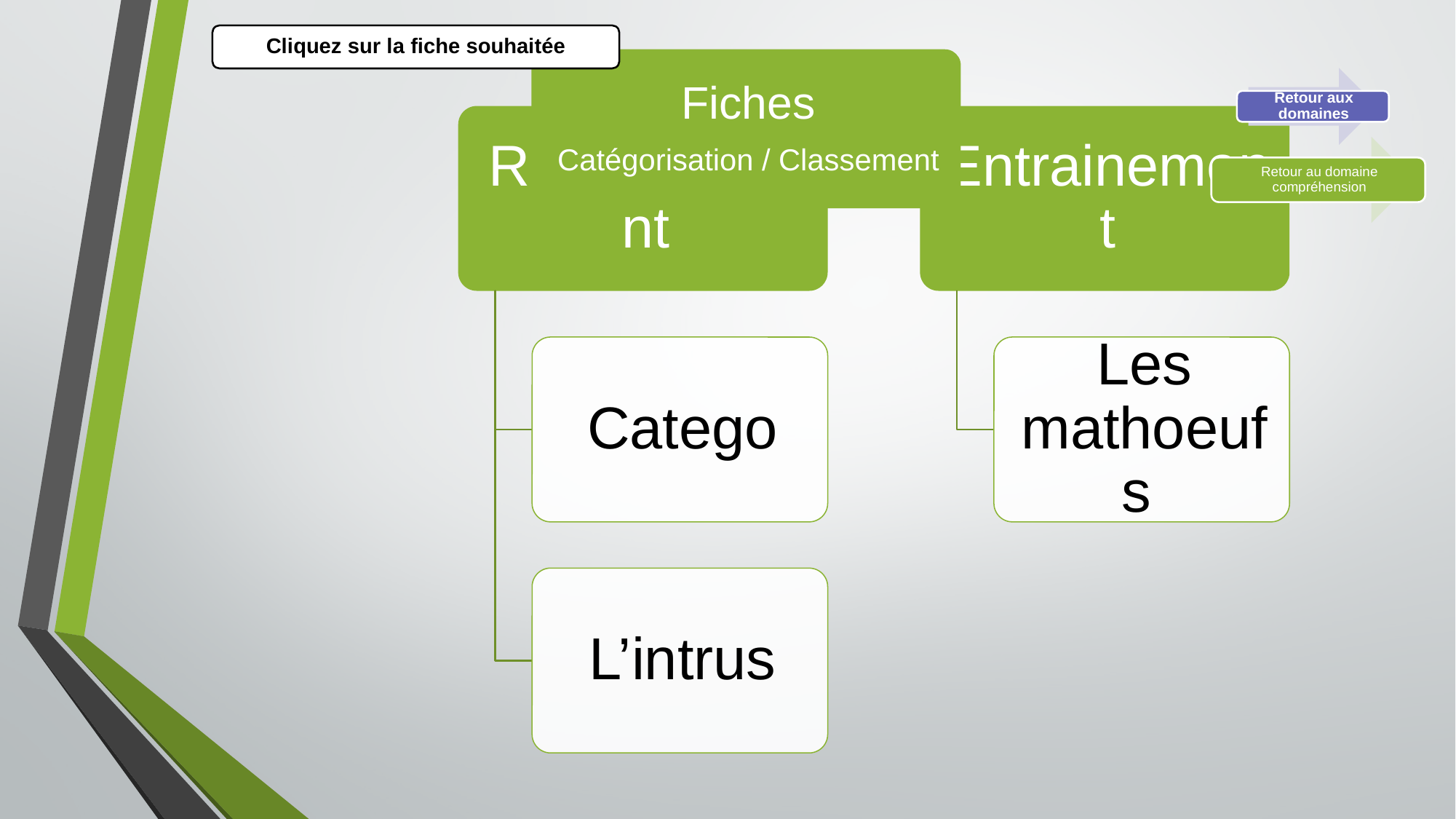

Cliquez sur la fiche souhaitée
Fiches
Catégorisation / Classement
Retour aux domaines
Renforcement
Catego
L’intrus
Entrainement
Les mathoeufs
Retour au domaine compréhension